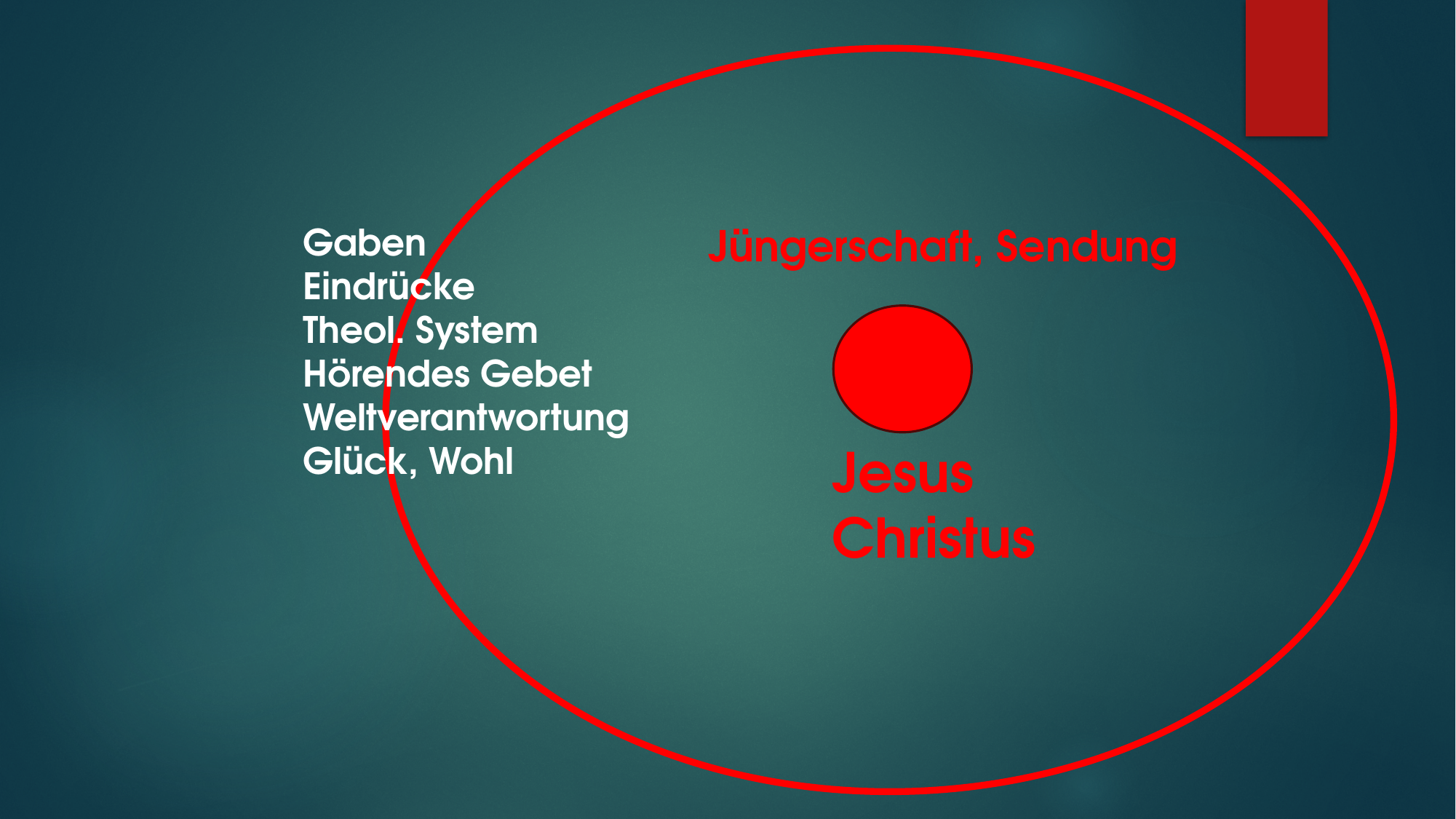

Gaben
Eindrücke
Theol. System
Hörendes Gebet
Weltverantwortung
Glück, Wohl
Jüngerschaft, Sendung

Jesus
Christus